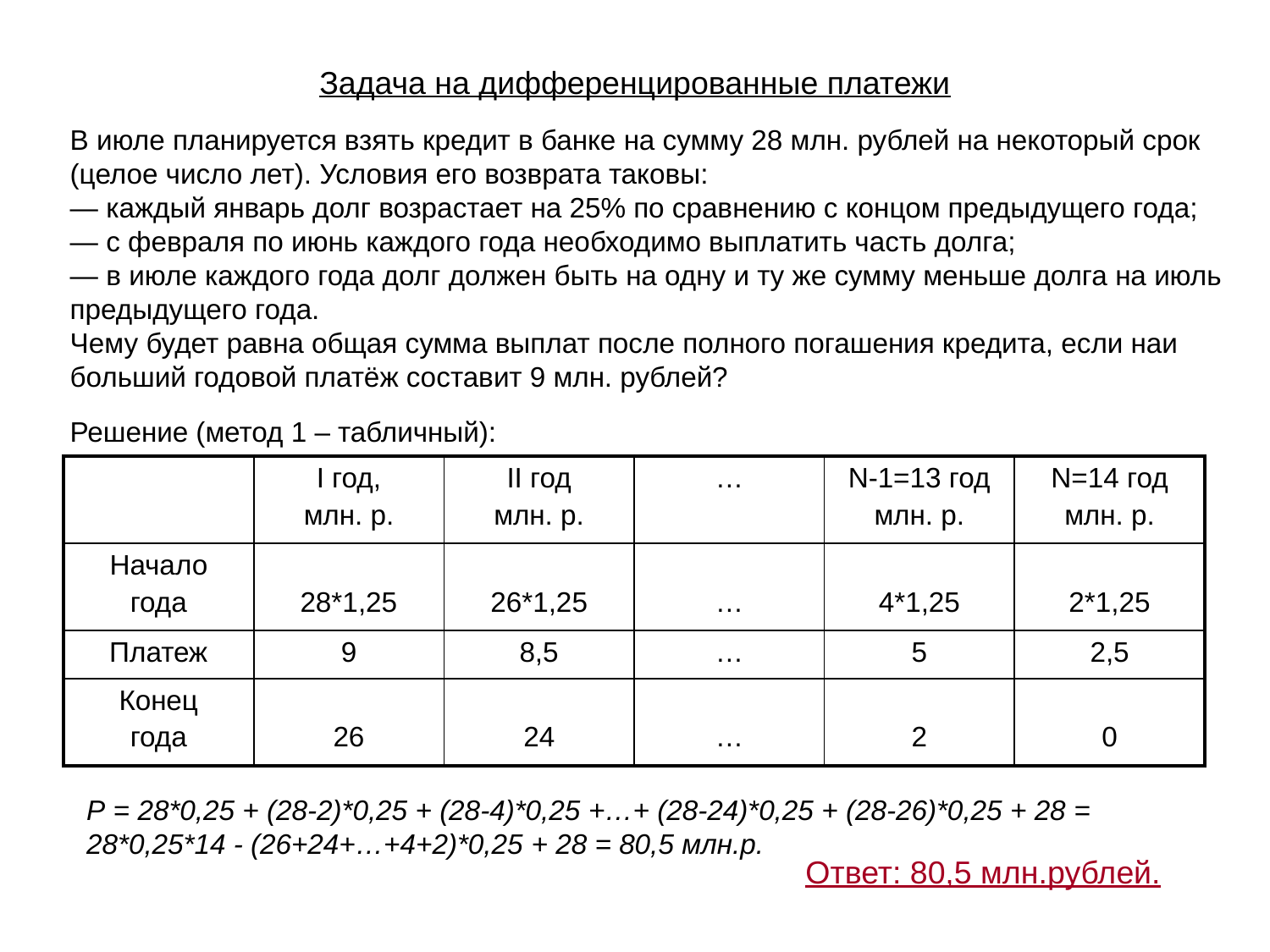

Задача на дифференцированные платежи
В июле планируется взять кредит в банке на сумму 28 млн. рублей на некоторый срок
(целое число лет). Условия его возврата таковы:
— каждый январь долг возрастает на 25% по сравнению с концом предыдущего года;
— с февраля по июнь каждого года необходимо выплатить часть долга;
— в июле каждого года долг должен быть на одну и ту же сумму меньше долга на июль
предыдущего года.
Чему будет равна общая сумма выплат после полного погашения кредита, если наи­
больший годовой платёж составит 9 млн. рублей?

Решение (метод 1 – табличный):
|  | I год, млн. р. | II год млн. р. | … | N-1=13 год млн. р. | N=14 год млн. р. |
| --- | --- | --- | --- | --- | --- |
| Начало года | 28\*1,25 | 26\*1,25 | … | 4\*1,25 | 2\*1,25 |
| Платеж | 9 | 8,5 | … | 5 | 2,5 |
| Конец года | 26 | 24 | … | 2 | 0 |
P = 28*0,25 + (28-2)*0,25 + (28-4)*0,25 +…+ (28-24)*0,25 + (28-26)*0,25 + 28 =
28*0,25*14 - (26+24+…+4+2)*0,25 + 28 = 80,5 млн.р.
Ответ: 80,5 млн.рублей.